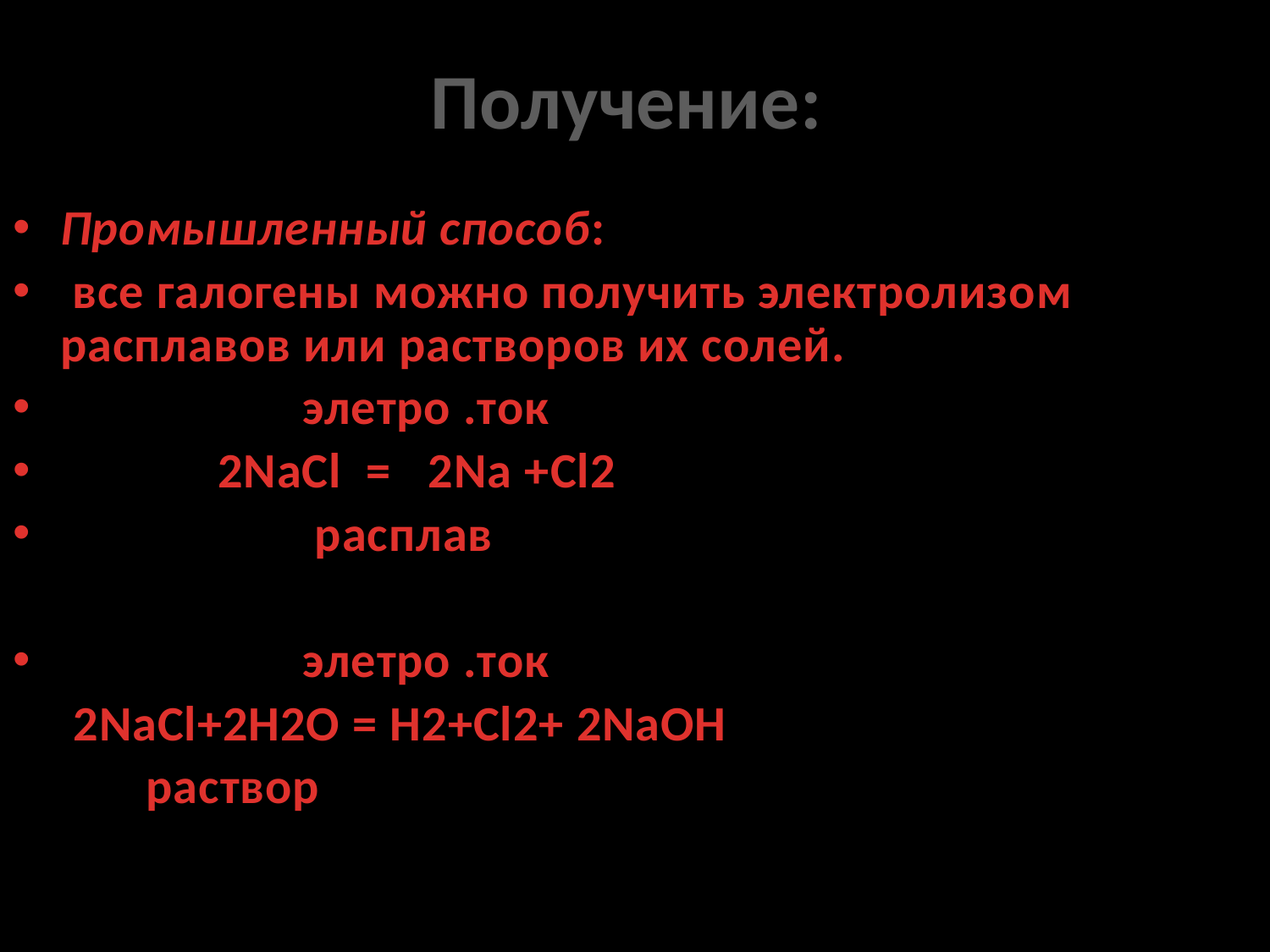

# Получение:
Промышленный способ:
 все галогены можно получить электролизом расплавов или растворов их солей.
                    элетро .ток
             2NaCl  =   2Na +Cl2
                     расплав

                    элетро .ток
     2NaCl+2H2O = H2+Cl2+ 2NaOH
           раствор